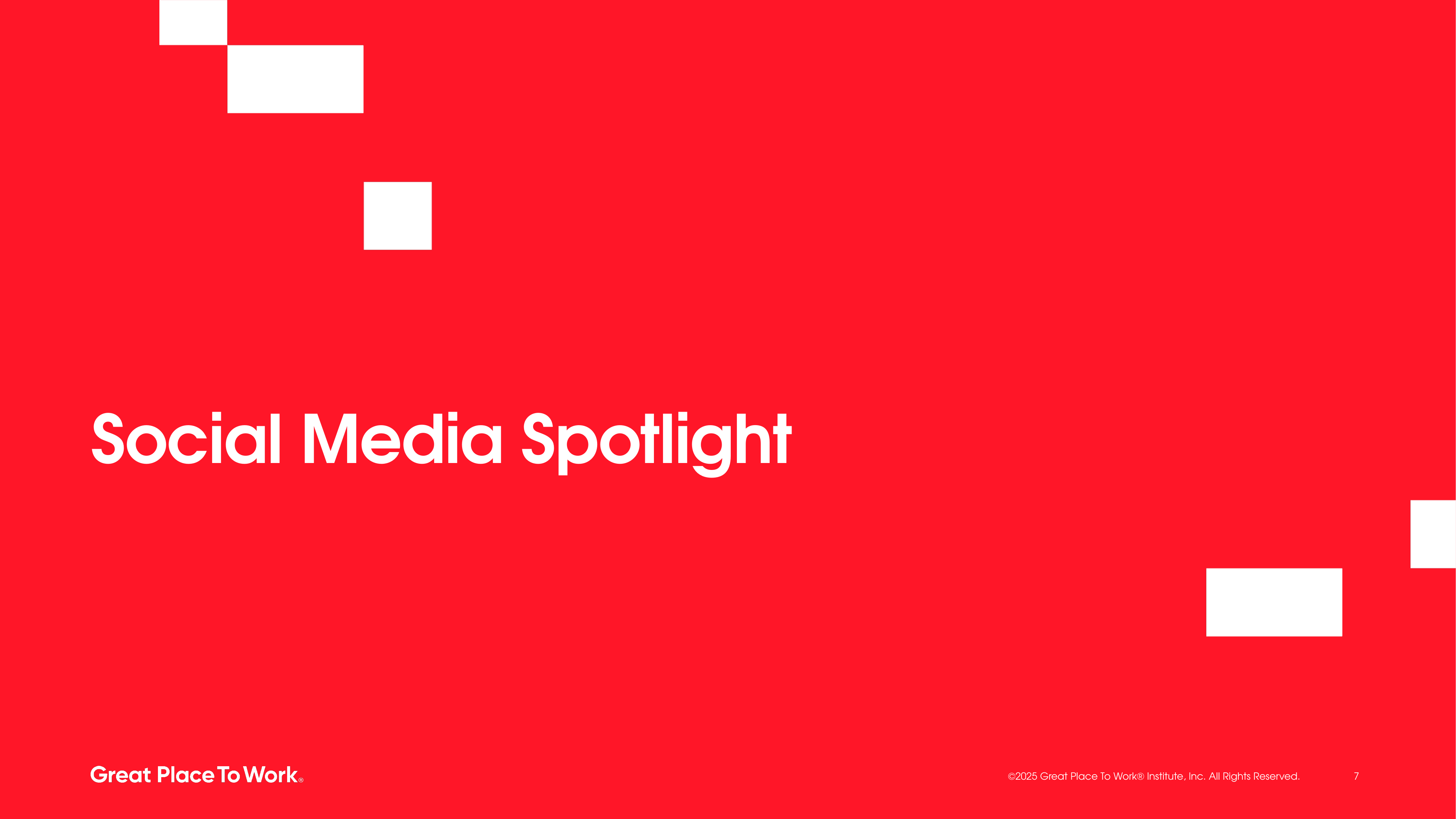

# Social Media Spotlight
7
©2025 Great Place To Work® Institute, Inc. All Rights Reserved.